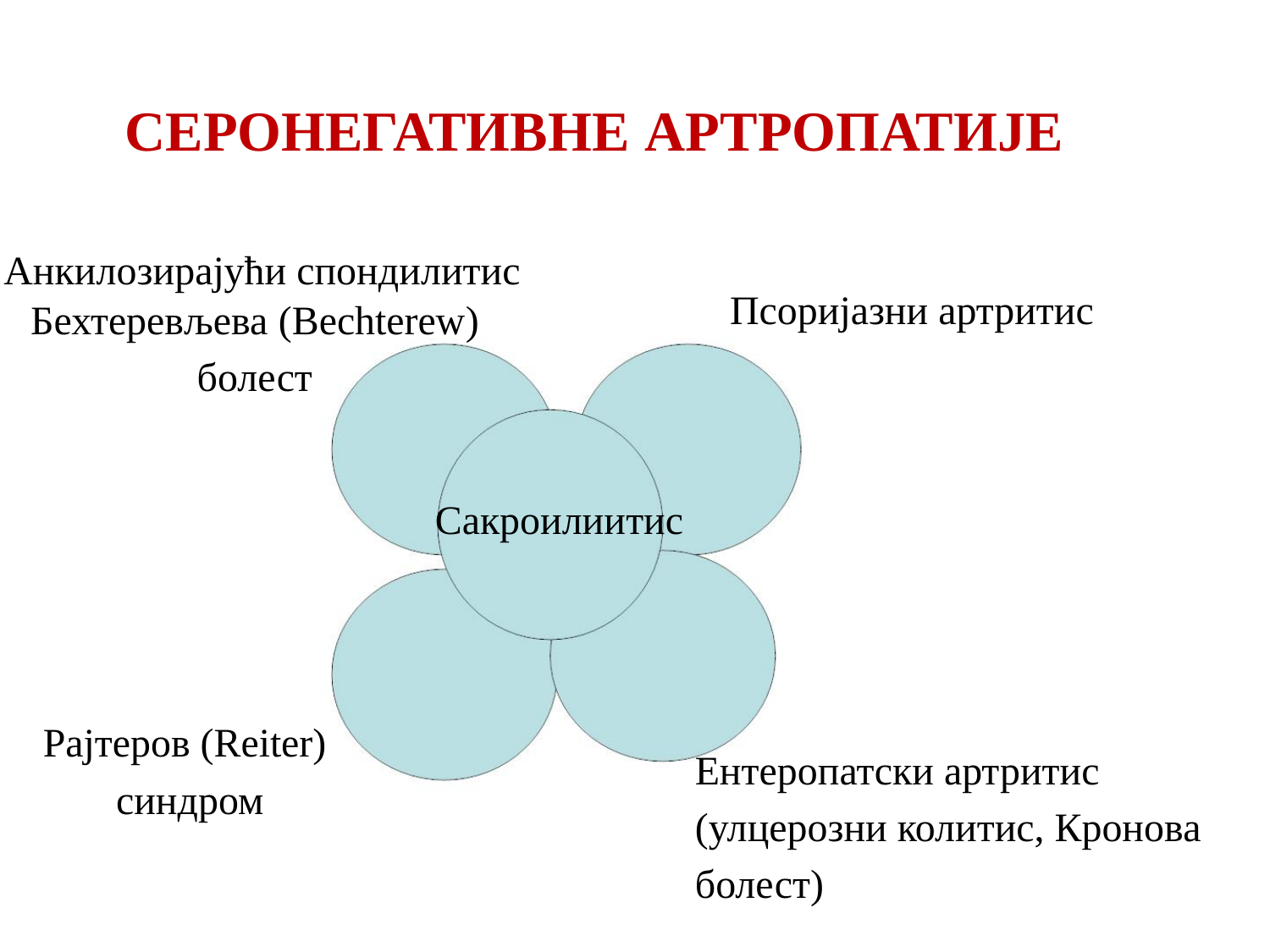

СЕРОНЕГАТИВНE АРТРОПАТИЈЕ
Анкилозирајући спондилитис
Псоријазни артритис

Бехтеревљева (Bechterew) болест
Сакроилиитис

Рајтеров (Reiter)
синдром
Ентеропатски артритис
(улцерозни колитис, Кронова болест)